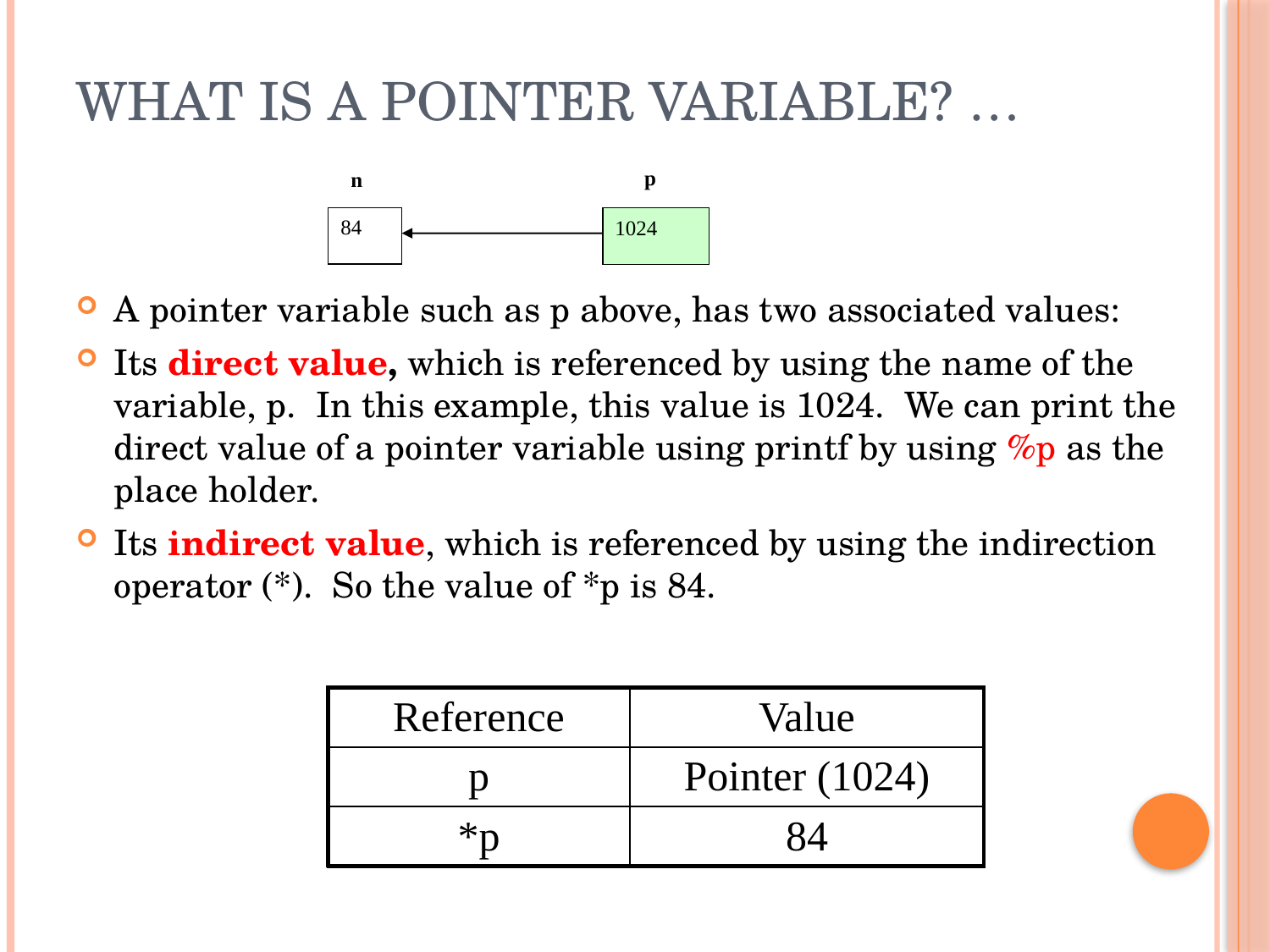

# What is a Pointer variable? …

A pointer variable such as p above, has two associated values:
Its direct value, which is referenced by using the name of the variable, p.  In this example, this value is 1024.  We can print the direct value of a pointer variable using printf by using %p as the place holder.
Its indirect value, which is referenced by using the indirection operator (*).  So the value of *p is 84.

p
n
84
1024

| Reference | Value |
| --- | --- |
| p | Pointer (1024) |
| \*p | 84 |
4